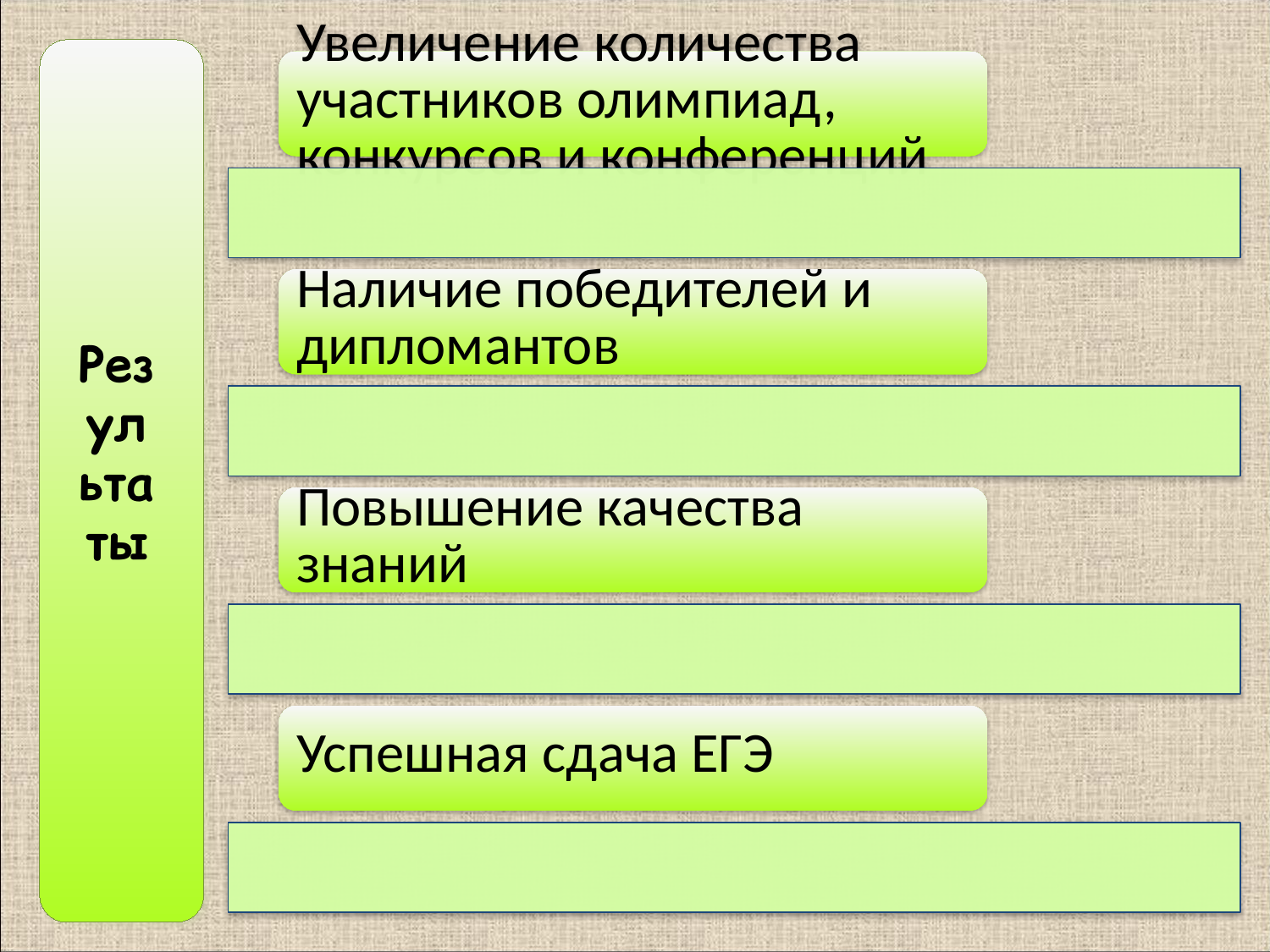

Результаты

Увеличение количества участников олимпиад, конкурсов и конференций
Наличие победителей и дипломантов
Повышение качества знаний
Успешная сдача ЕГЭ